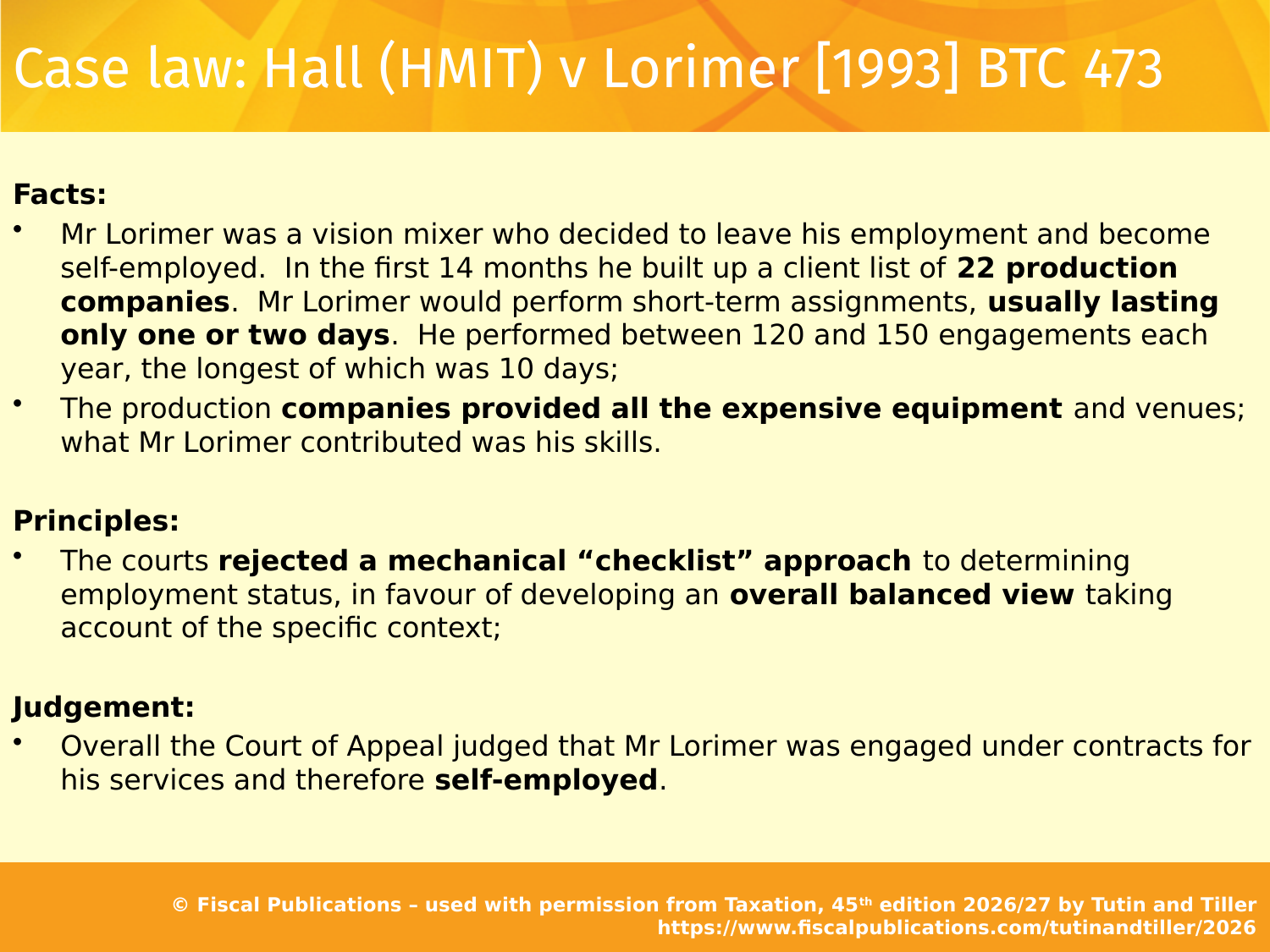

# Case law: Hall (HMIT) v Lorimer [1993] BTC 473

Facts:
Mr Lorimer was a vision mixer who decided to leave his employment and become self-employed.  In the first 14 months he built up a client list of 22 production companies.  Mr Lorimer would perform short-term assignments, usually lasting only one or two days.  He performed between 120 and 150 engagements each year, the longest of which was 10 days;
The production companies provided all the expensive equipment and venues; what Mr Lorimer contributed was his skills.

Principles:
The courts rejected a mechanical “checklist” approach to determining employment status, in favour of developing an overall balanced view taking account of the specific context;

Judgement:
Overall the Court of Appeal judged that Mr Lorimer was engaged under contracts for his services and therefore self-employed.